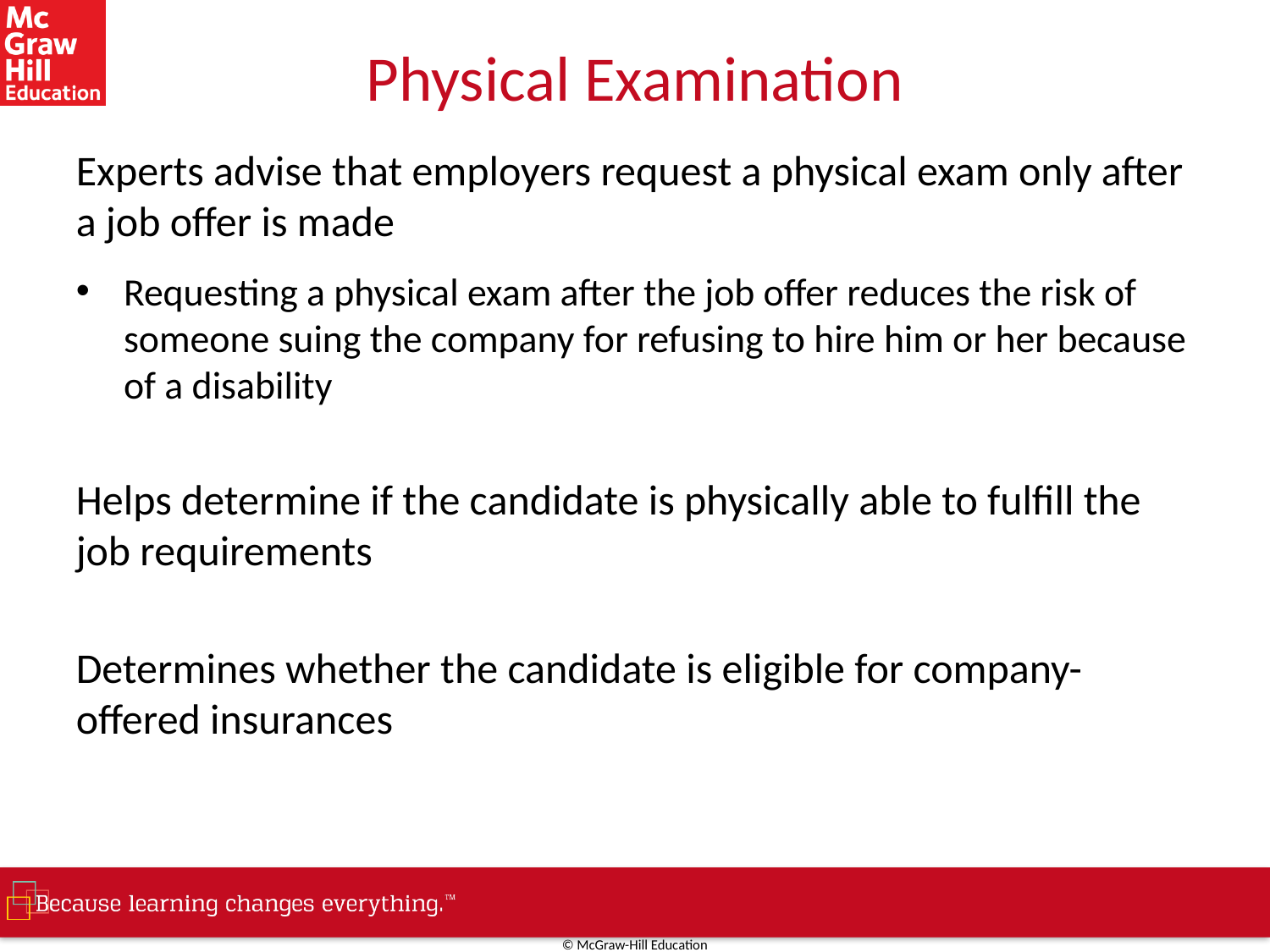

# Physical Examination
Experts advise that employers request a physical exam only after a job offer is made
Requesting a physical exam after the job offer reduces the risk of someone suing the company for refusing to hire him or her because of a disability

Helps determine if the candidate is physically able to fulfill the job requirements

Determines whether the candidate is eligible for company-offered insurances